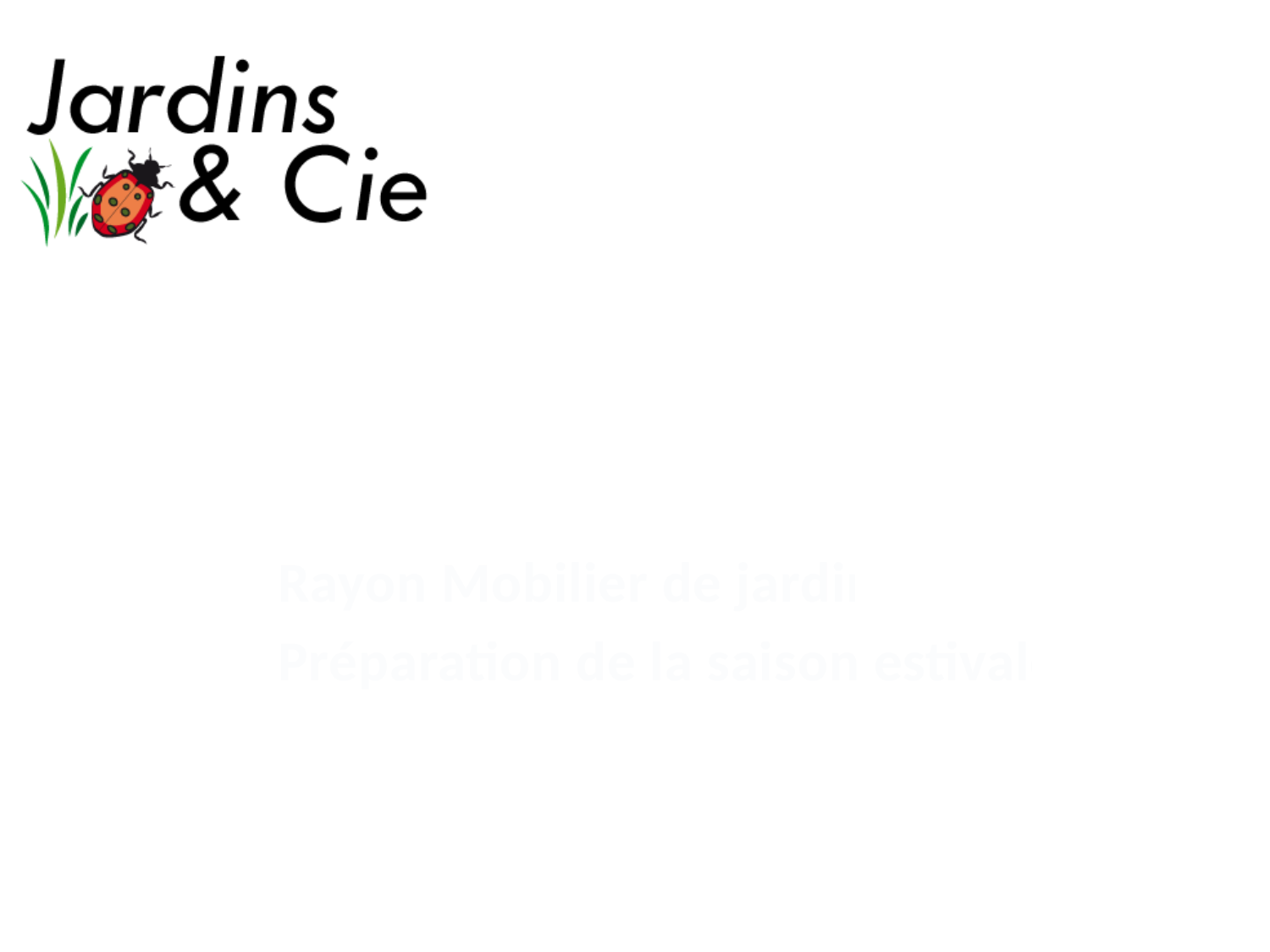

# Réunion Vendeurs
Rayon Mobilier de jardin
Préparation de la saison estivale